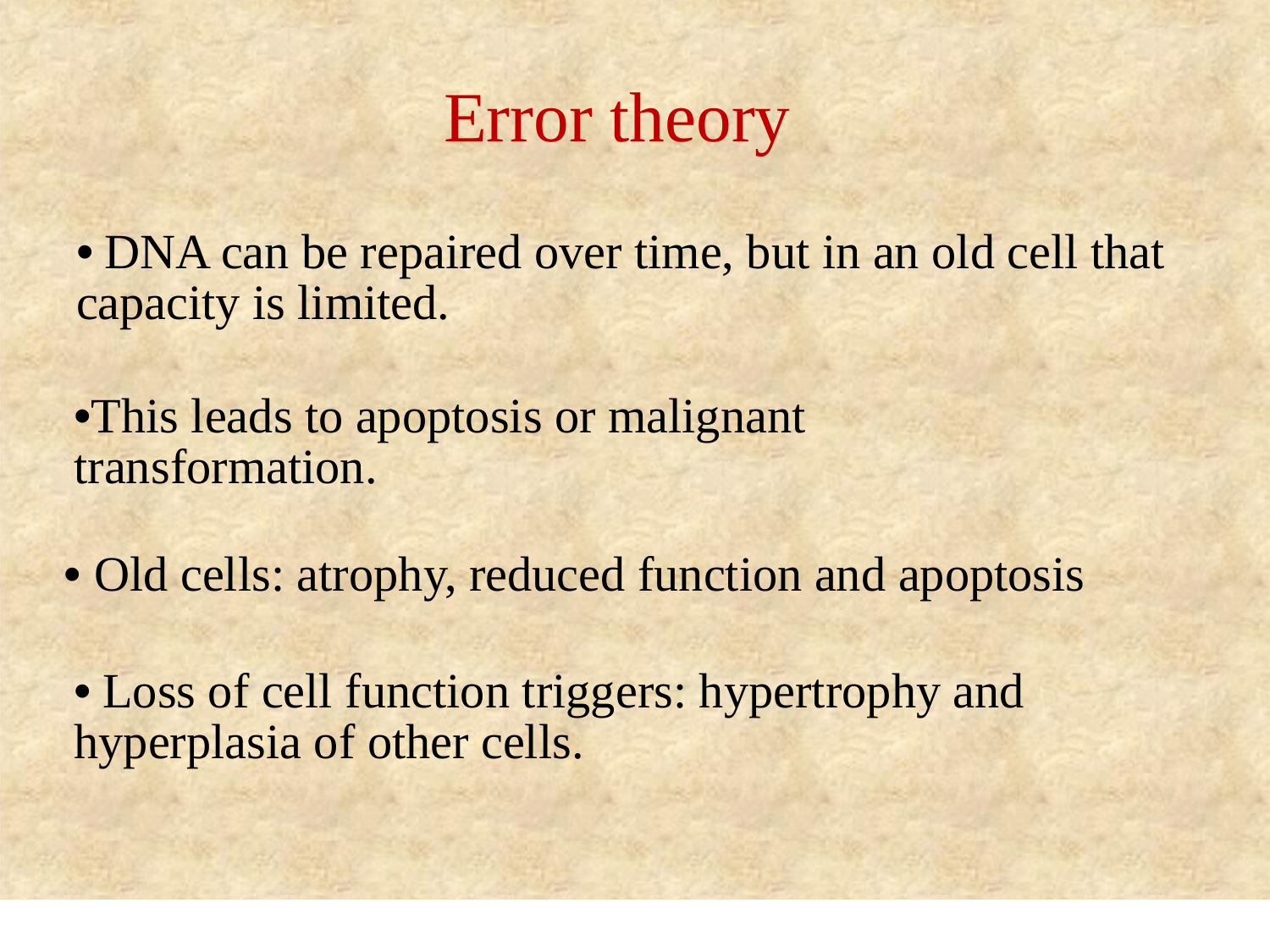

Error theory
• DNA can be repaired over time, but in an old cell that capacity is limited.
•This leads to apoptosis or malignant transformation.

• Old cells: atrophy, reduced function and apoptosis

• Loss of cell function triggers: hypertrophy and hyperplasia of other cells.